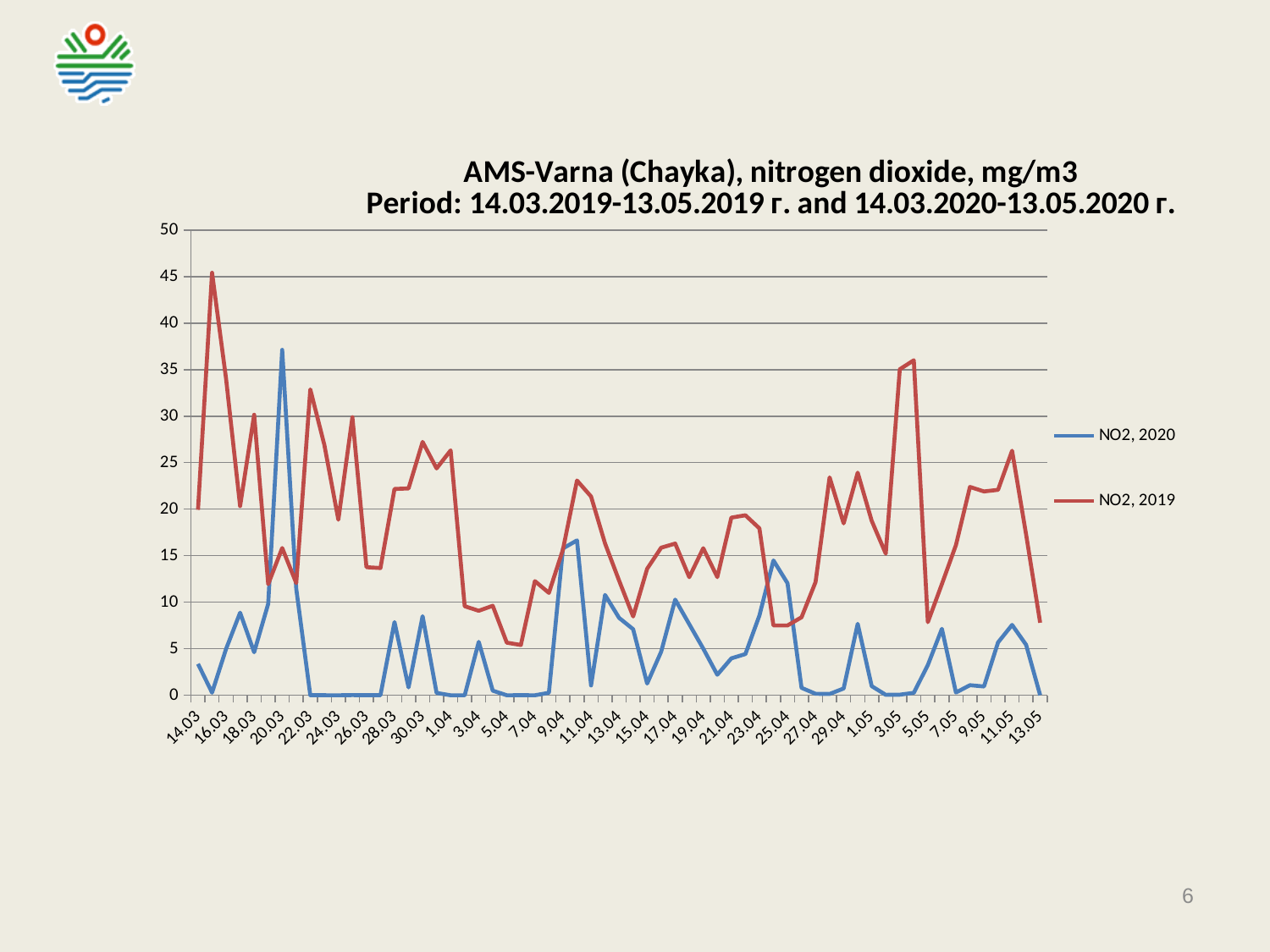

### Chart: AMS-Varna (Chayka), nitrogen dioxide, mg/m3
Period: 14.03.2019-13.05.2019 г. and 14.03.2020-13.05.2020 г.

| Category | NO2, 2020 | NO2, 2019 |
|---|---|---|
| 14.03 | 3.3754141330718994 | 19.92351722717285 |
| 15.03 | 0.28202691674232483 | 45.408260345458984 |
| 16.03 | 4.9708685874938965 | 34.03601837158203 |
| 17.03 | 8.873271942138672 | 20.32781410217285 |
| 18.03 | 4.620686054229736 | 30.147817611694336 |
| 19.03 | 9.82612419128418 | 11.938645362854004 |
| 20.03 | 37.117698669433594 | 15.824295043945312 |
| 21.03 | 11.44551944732666 | 12.053727149963379 |
| 22.03 | 0.0009520963649265468 | 32.87337875366211 |
| 23.03 | 0.0021082984749227762 | 26.909128189086914 |
| 24.03 | 0.0 | 18.860231399536133 |
| 25.03 | 0.016457779332995415 | 29.879831314086914 |
| 26.03 | 0.0002720616466831416 | 13.76282787322998 |
| 27.03 | 0.003944455645978451 | 13.66998291015625 |
| 28.03 | 7.8627495765686035 | 22.169666290283203 |
| 29.03 | 0.8400281667709351 | 22.22361183166504 |
| 30.03 | 8.496849060058594 | 27.225887298583984 |
| 31.03 | 0.2520356774330139 | 24.378732681274414 |
| 1.04 | 0.0 | 26.32330322265625 |
| 2.04 | 0.0 | 9.567402839660645 |
| 3.04 | 5.738129615783691 | 9.076641082763672 |
| 4.04 | 0.497202605009079 | 9.616108894348145 |
| 5.04 | 0.0 | 5.652528285980225 |
| 6.04 | 0.00795686710625887 | 5.4015374183654785 |
| 7.04 | 0.0 | 12.267632484436035 |
| 8.0399999999999991 | 0.2676774263381958 | 11.002267837524414 |
| 9.0399999999999991 | 15.773781776428223 | 15.654593467712402 |
| 10.039999999999999 | 16.6455020904541 | 23.076215744018555 |
| 11.04 | 1.0547276735305786 | 21.357372283935547 |
| 12.04 | 10.782036781311035 | 16.313108444213867 |
| 13.04 | 8.314387321472168 | 12.323863983154297 |
| 14.04 | 7.09501314163208 | 8.46387767791748 |
| 15.04 | 1.2584781646728516 | 13.59635066986084 |
| 16.04 | 4.674356937408447 | 15.854461669921875 |
| 17.04 | 10.281909942626953 | 16.30236053466797 |
| 18.04 | 7.640772819519043 | 12.687384605407715 |
| 19.04 | 5.015480041503906 | 15.800848007202148 |
| 20.04 | 2.2047336101531982 | 12.7000150680542 |
| 21.04 | 3.963948965072632 | 19.0849552154541 |
| 22.04 | 4.425107479095459 | 19.33910369873047 |
| 23.04 | 8.560369491577148 | 17.938365936279297 |
| 24.04 | 14.48782730102539 | 7.497738838195801 |
| 25.04 | 12.043370246887207 | 7.497537136077881 |
| 26.04 | 0.795823335647583 | 8.378152847290039 |
| 27.04 | 0.15628114342689514 | 12.15933609008789 |
| 28.04 | 0.13621892035007477 | 23.41850471496582 |
| 29.04 | 0.7267957925796509 | 18.471181869506836 |
| 30.04 | 7.678993225097656 | 23.92283821105957 |
| 1.05 | 0.9789674878120422 | 18.745956420898438 |
| 2.0499999999999998 | 0.04332073777914047 | 15.214554786682129 |
| 3.05 | 0.06345091015100479 | 35.035011291503906 |
| 4.05 | 0.260944664478302 | 36.00289535522461 |
| 5.05 | 3.2440226078033447 | 7.8519206047058105 |
| 6.05 | 7.138333320617676 | 11.952081680297852 |
| 7.05 | 0.29005181789398193 | 16.141191482543945 |
| 8.0500000000000007 | 1.0803016424179077 | 22.386680603027344 |
| 9.0500000000000007 | 0.9423114061355591 | 21.902820587158203 |
| 10.050000000000001 | 5.679574966430664 | 22.073328018188477 |
| 11.05 | 7.557941436767578 | 26.28420066833496 |
| 12.05 | 5.425362586975098 | 17.282873153686523 |
| 13.05 | 0.010541173629462719 | 7.7938432693481445 |
6